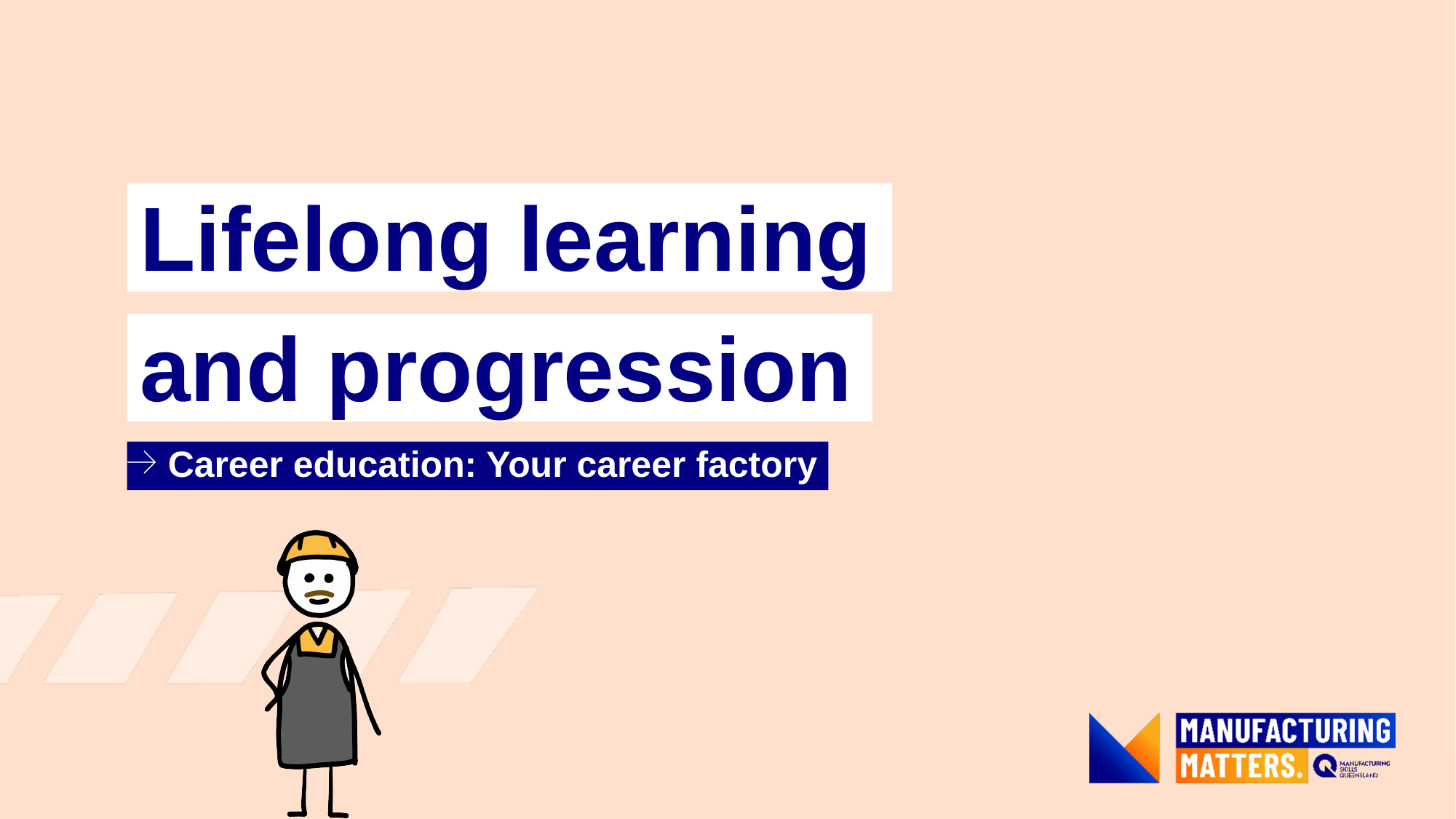

Lifelong learning
# and progression
Career education: Your career factory